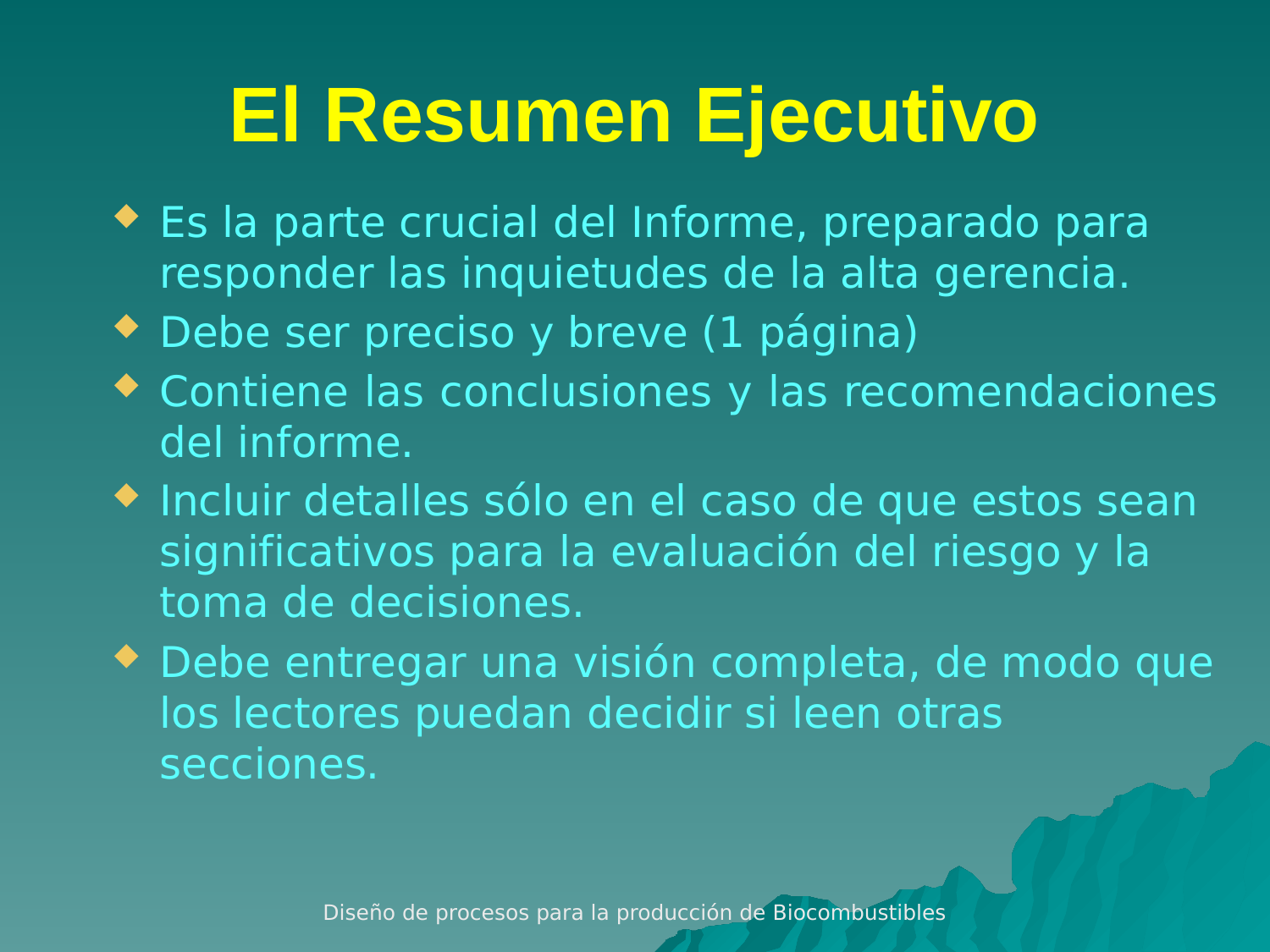

# El Resumen Ejecutivo
Es la parte crucial del Informe, preparado para responder las inquietudes de la alta gerencia.
Debe ser preciso y breve (1 página)
Contiene las conclusiones y las recomendaciones del informe.
Incluir detalles sólo en el caso de que estos sean significativos para la evaluación del riesgo y la toma de decisiones.
Debe entregar una visión completa, de modo que los lectores puedan decidir si leen otras secciones.
Diseño de procesos para la producción de Biocombustibles